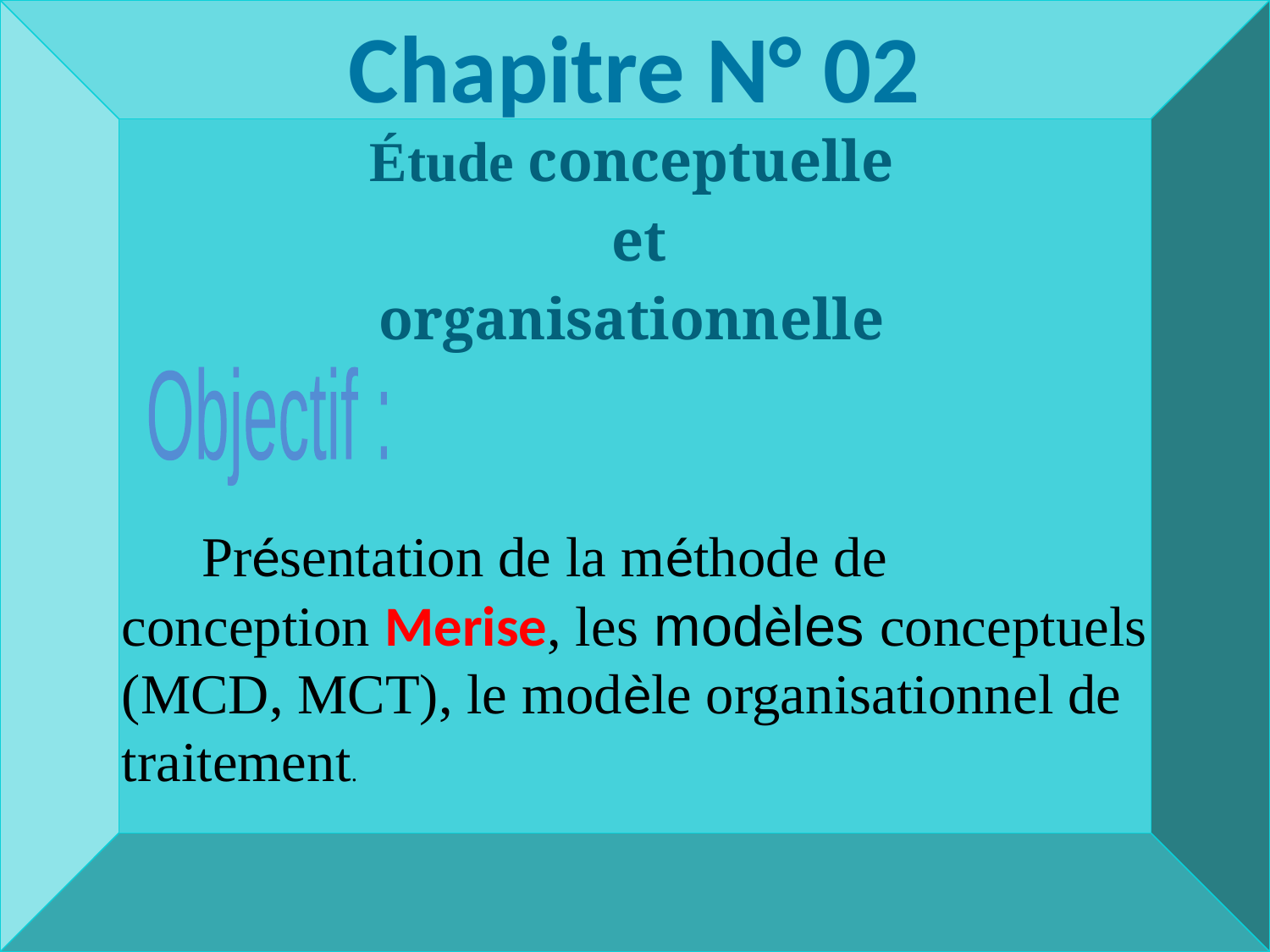

Chapitre N° 02
Étude conceptuelle
 et
 organisationnelle
Objectif :
 Présentation de la méthode de conception Merise, les modèles conceptuels (MCD, MCT), le modèle organisationnel de traitement.